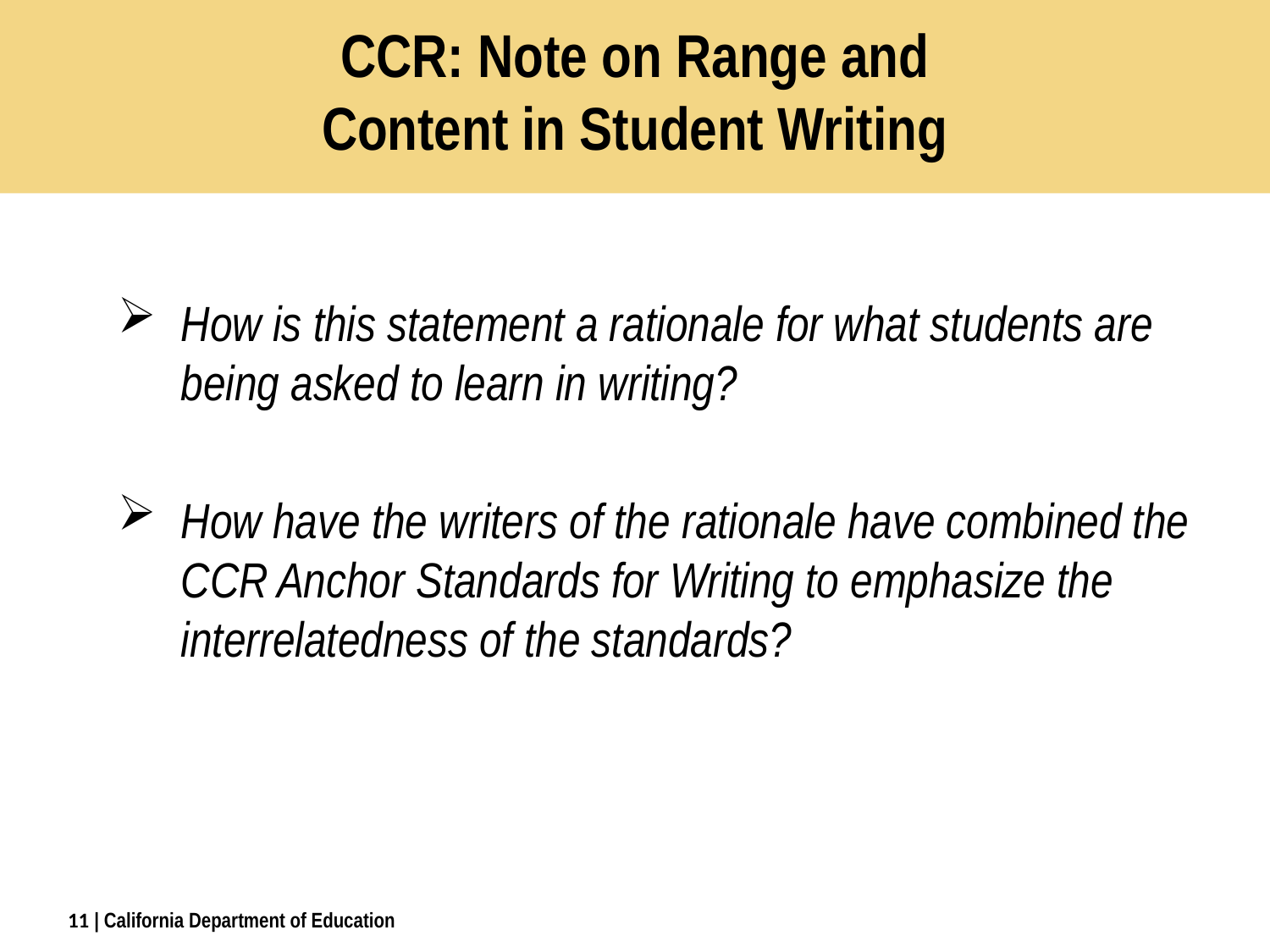

# CCR: Note on Range and Content in Student Writing

How is this statement a rationale for what students are being asked to learn in writing?

How have the writers of the rationale have combined the CCR Anchor Standards for Writing to emphasize the interrelatedness of the standards?

11
| California Department of Education